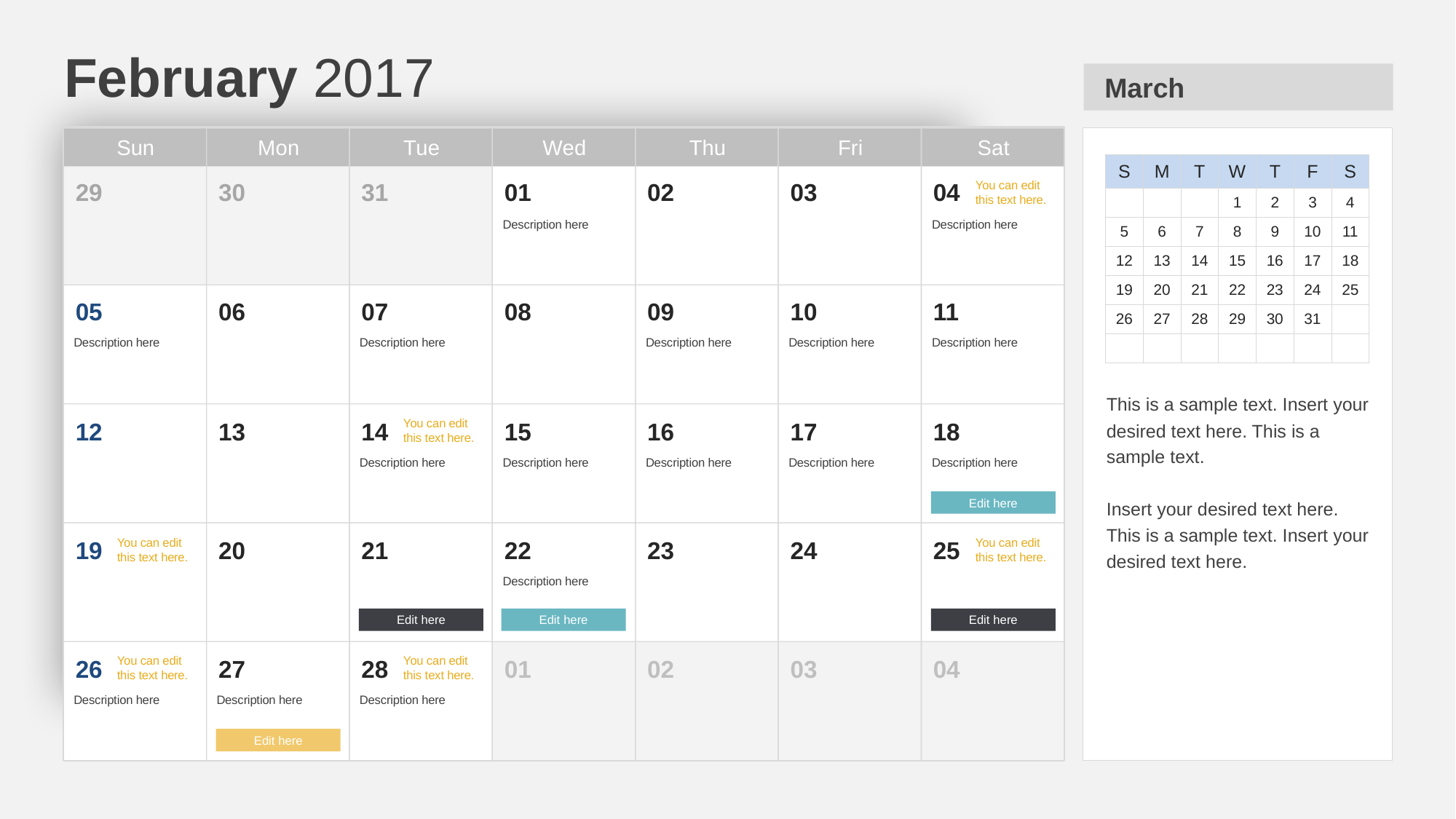

# February 2017
March

Sun
Mon
Tue
Wed
Thu
Fri
Sat
| S | M | T | W | T | F | S |
| --- | --- | --- | --- | --- | --- | --- |
|  |  |  | 1 | 2 | 3 | 4 |
| 5 | 6 | 7 | 8 | 9 | 10 | 11 |
| 12 | 13 | 14 | 15 | 16 | 17 | 18 |
| 19 | 20 | 21 | 22 | 23 | 24 | 25 |
| 26 | 27 | 28 | 29 | 30 | 31 |  |
|  |  |  |  |  |  |  |
29

30

31

01

Description here
02

03

04

You can edit this text here.
Description here

05

Description here

06

07

Description here

08

09

Description here

10

Description here

11

Description here
This is a sample text. Insert your desired text here. This is a sample text.

Insert your desired text here. This is a sample text. Insert your desired text here.

12

13

14
You can edit this text here.
Description here

15

Description here

16

Description here

17

Description here

18

Description here
Edit here

19
You can edit this text here.

20

21

22

Description here

23

24

25
You can edit this text here.

Edit here
Edit here
Edit here

26
You can edit this text here.
Description here

27

Description here

28
You can edit this text here.
Description here

01

02

03

04

Edit here